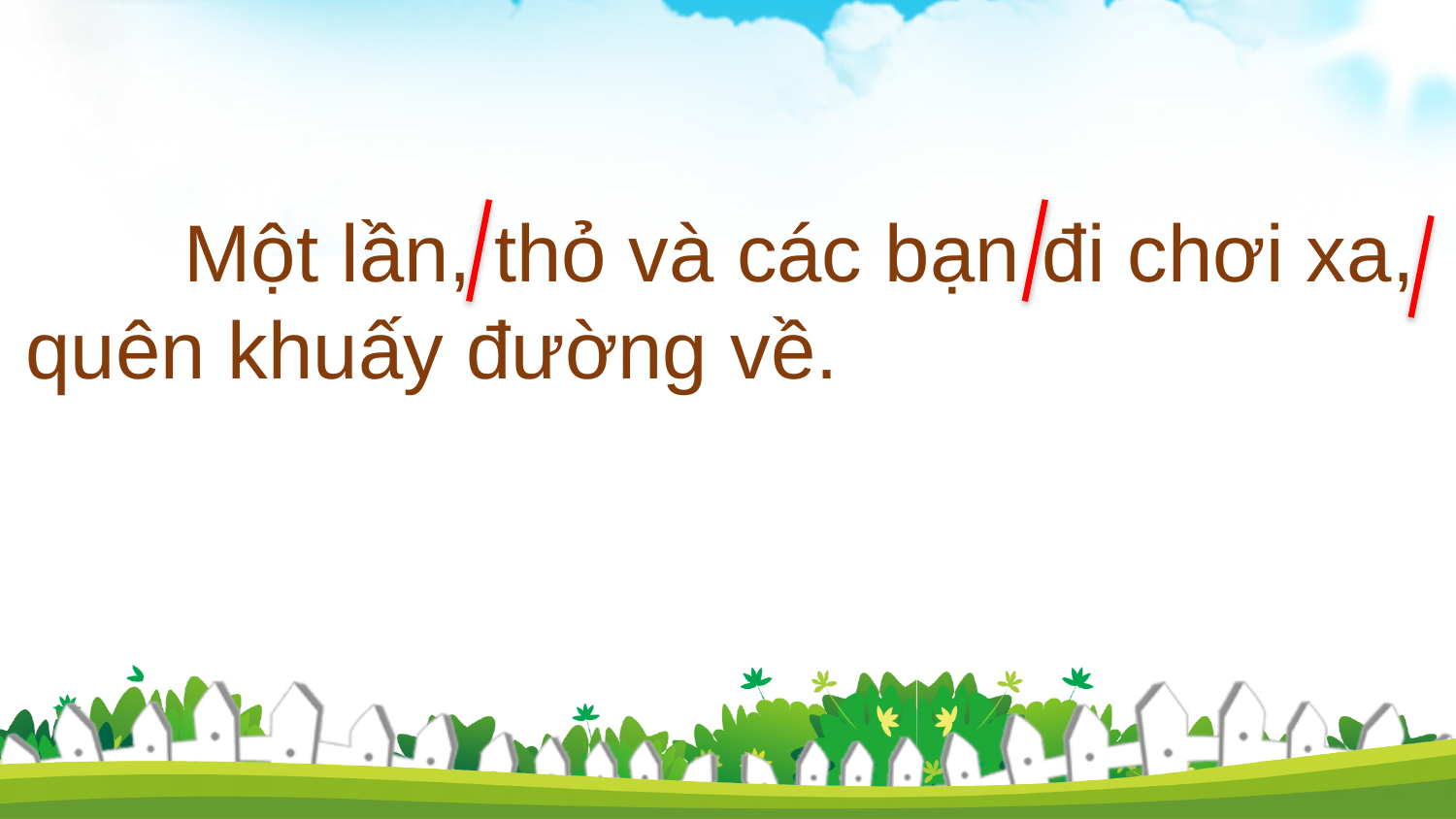

Một lần, thỏ và các bạn đi chơi xa, quên khuấy đường về.